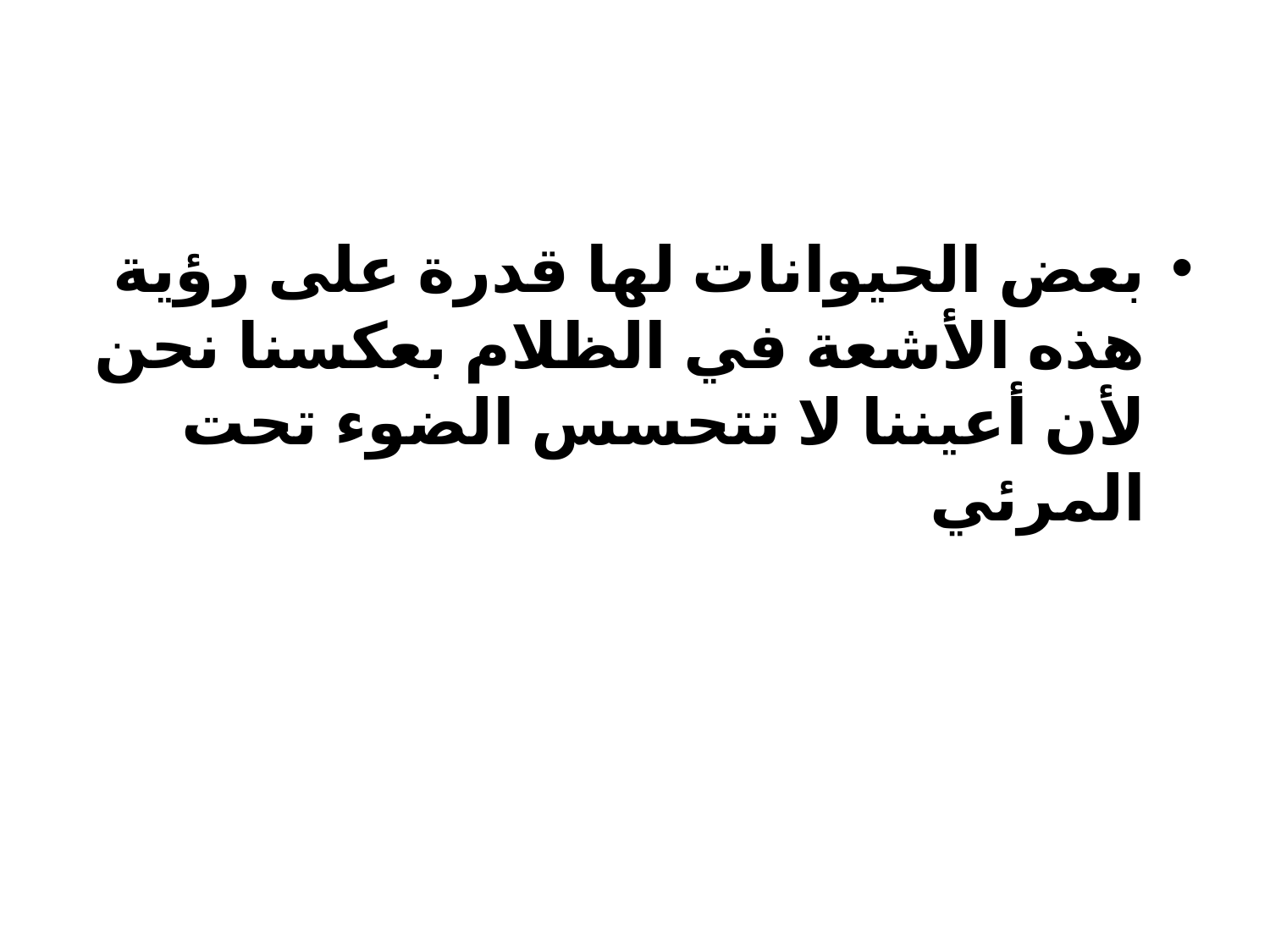

بعض الحيوانات لها قدرة على رؤية هذه الأشعة في الظلام بعكسنا نحن لأن أعيننا لا تتحسس الضوء تحت المرئي